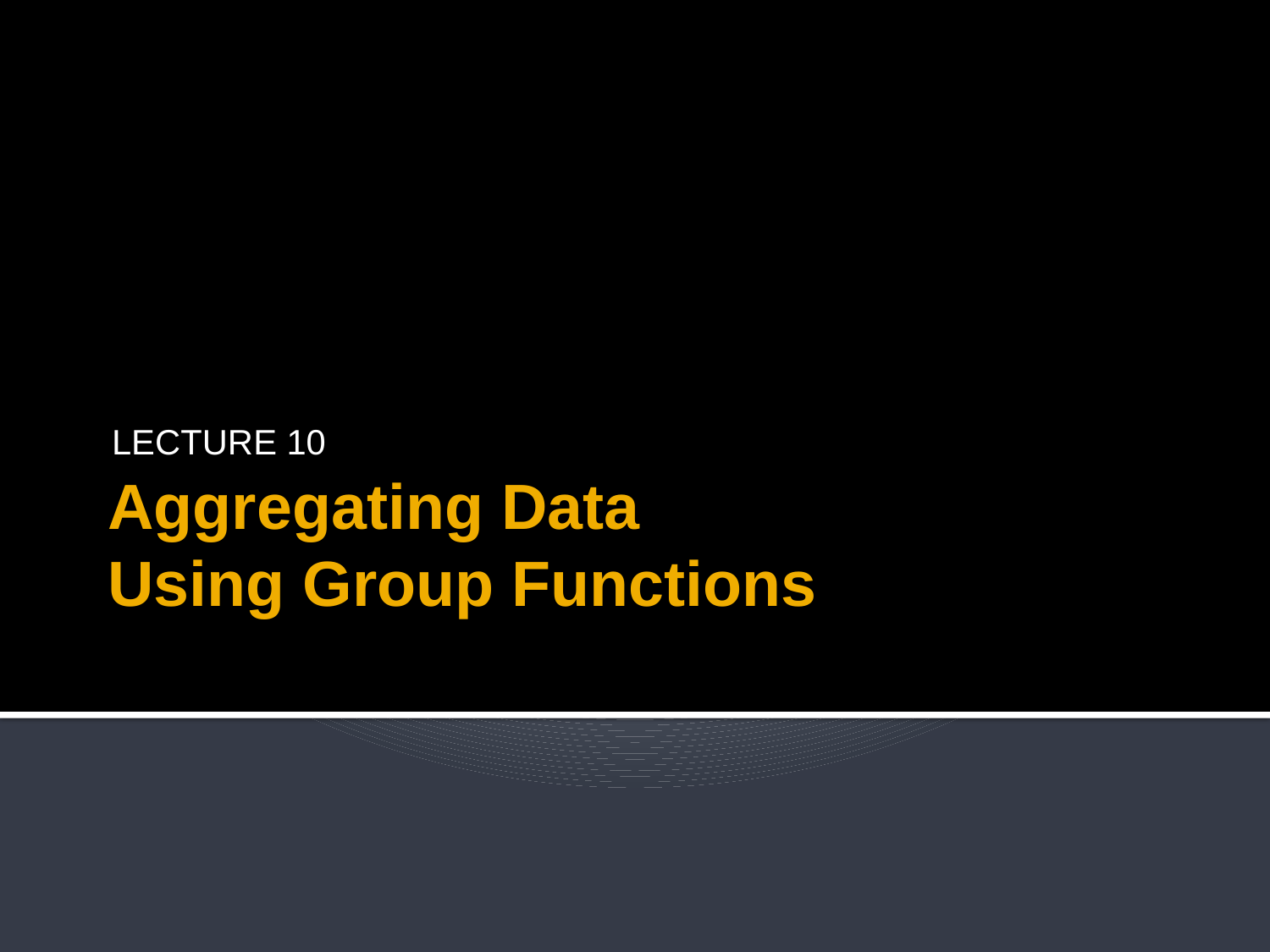

LECTURE 10
# Aggregating Data Using Group Functions